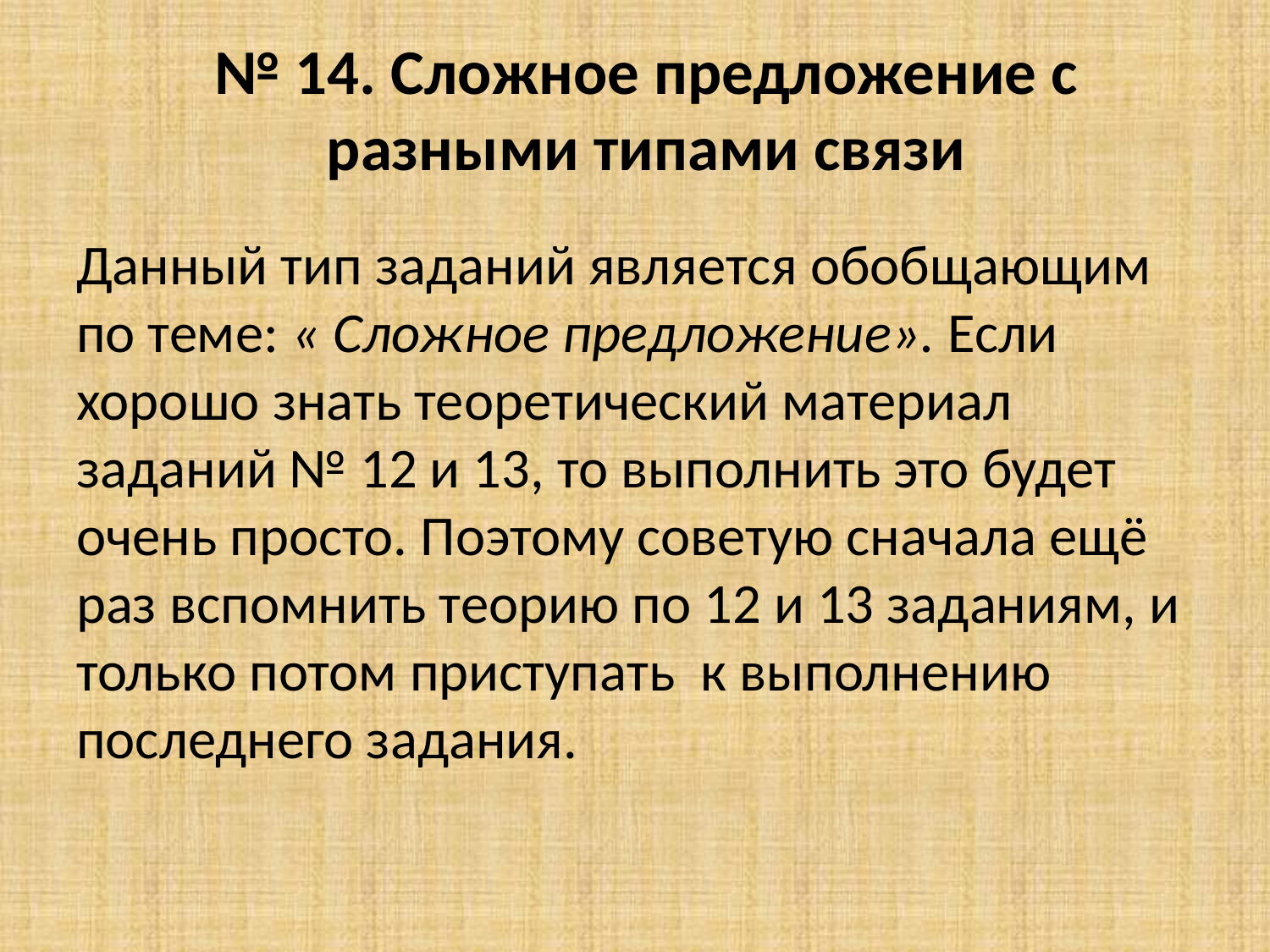

# № 14. Сложное предложение с разными типами связи
Данный тип заданий является обобщающим по теме: « Сложное предложение». Если хорошо знать теоретический материал заданий № 12 и 13, то выполнить это будет очень просто. Поэтому советую сначала ещё раз вспомнить теорию по 12 и 13 заданиям, и только потом приступать  к выполнению последнего задания.